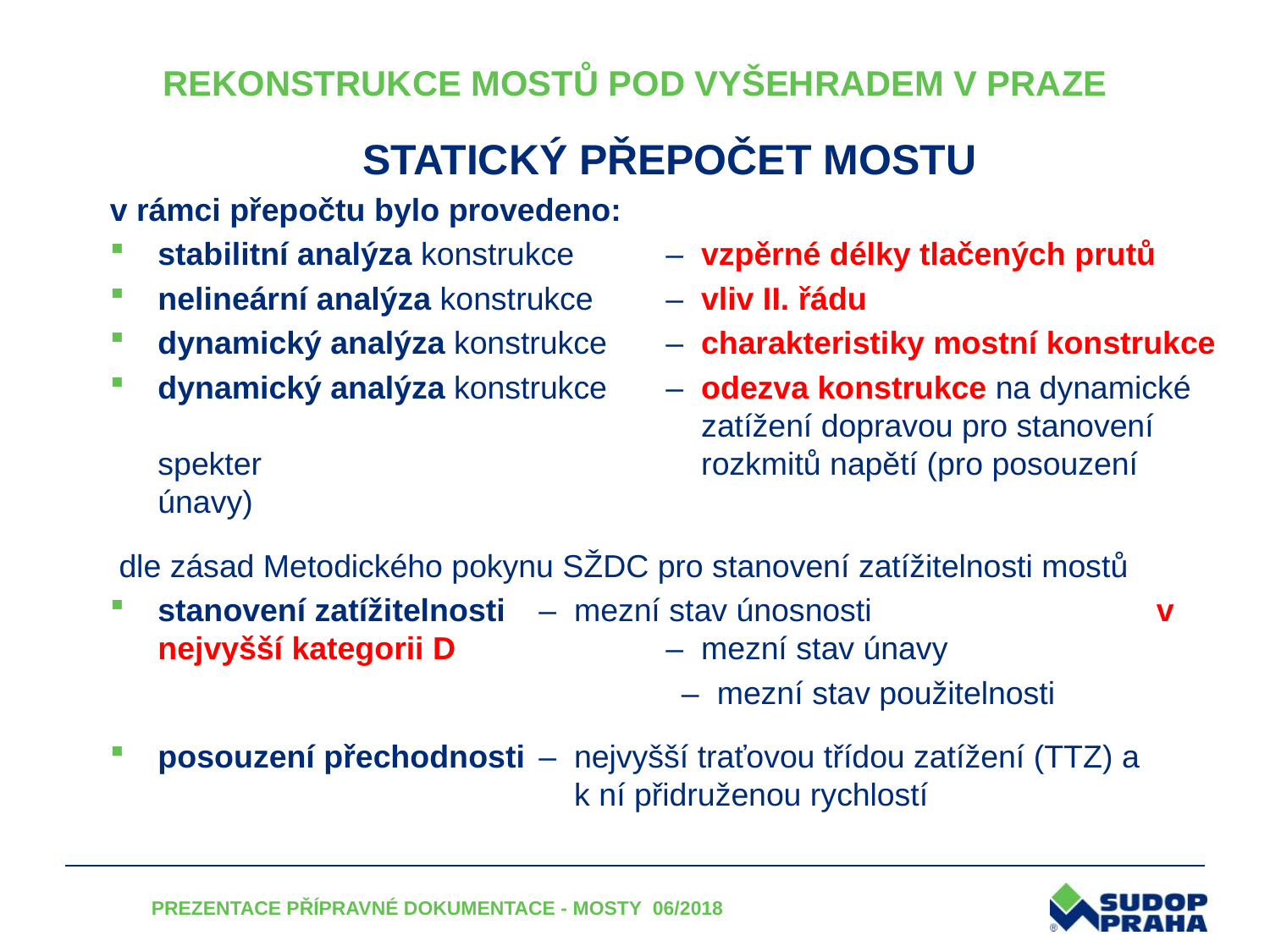

# REKONSTRUKCE MOSTŮ POD VYŠEHRADEM V PRAZE
statický přepočet mostu
v rámci přepočtu bylo provedeno:
stabilitní analýza konstrukce 	–  vzpěrné délky tlačených prutů
nelineární analýza konstrukce 	–  vliv II. řádu
dynamický analýza konstrukce 	–  charakteristiky mostní konstrukce
dynamický analýza konstrukce 	–  odezva konstrukce na dynamické				    zatížení dopravou pro stanovení spekter 				    rozkmitů napětí (pro posouzení únavy)

 dle zásad Metodického pokynu SŽDC pro stanovení zatížitelnosti mostů
stanovení zatížitelnosti  	–  mezní stav únosnosti                                v nejvyšší kategorii D		–  mezní stav únavy
			–  mezní stav použitelnosti

posouzení přechodnosti	–  nejvyšší traťovou třídou zatížení (TTZ) a 				    k ní přidruženou rychlostí

PREZENTACE PŘÍPRAVNÉ DOKUMENTACE - MOSTY  06/2018